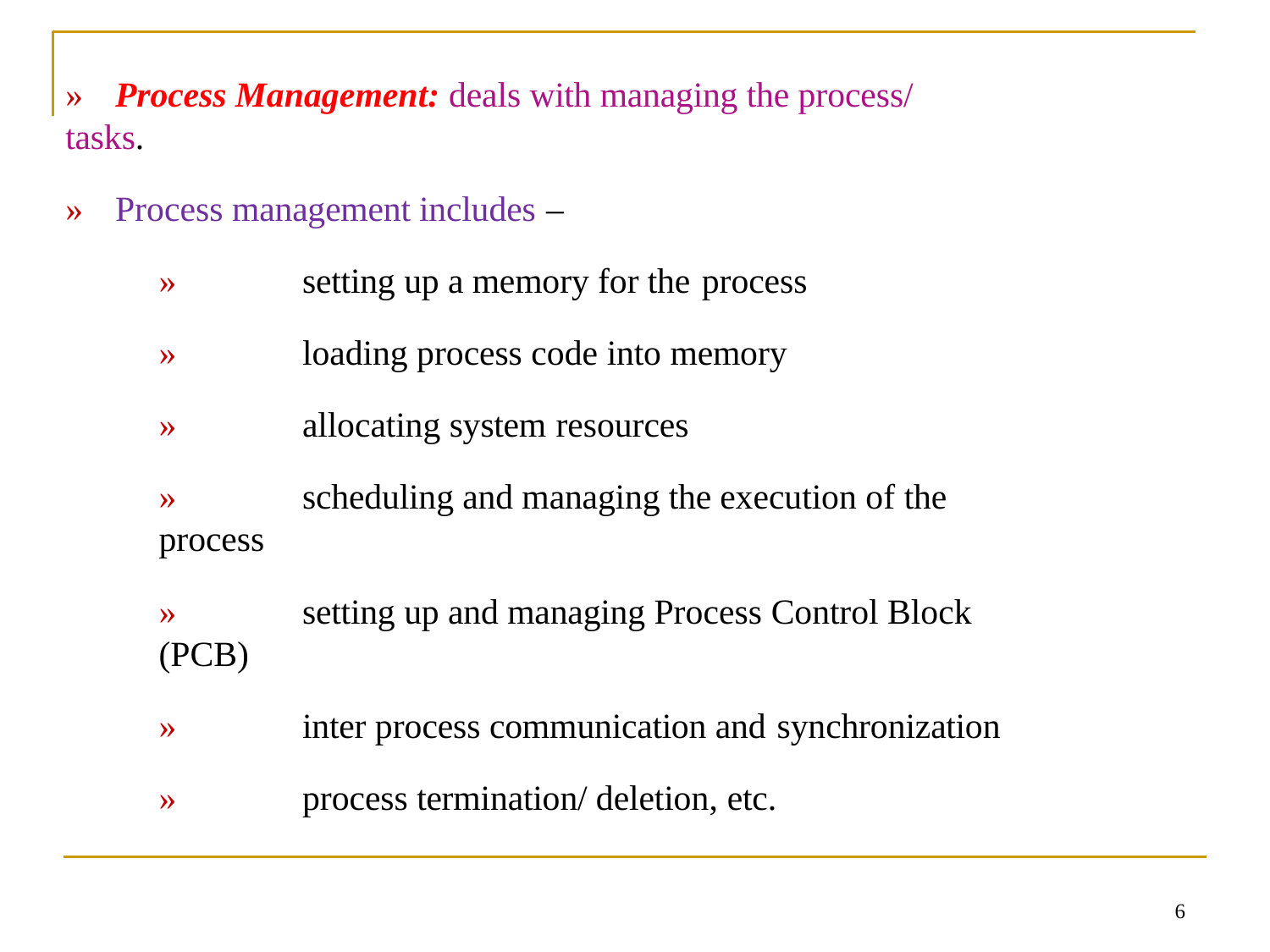

»	Process Management: deals with managing the process/ tasks.
»	Process management includes –
»	setting up a memory for the process
»	loading process code into memory
»	allocating system resources
»	scheduling and managing the execution of the process
»	setting up and managing Process Control Block (PCB)
»	inter process communication and synchronization
»	process termination/ deletion, etc.
6